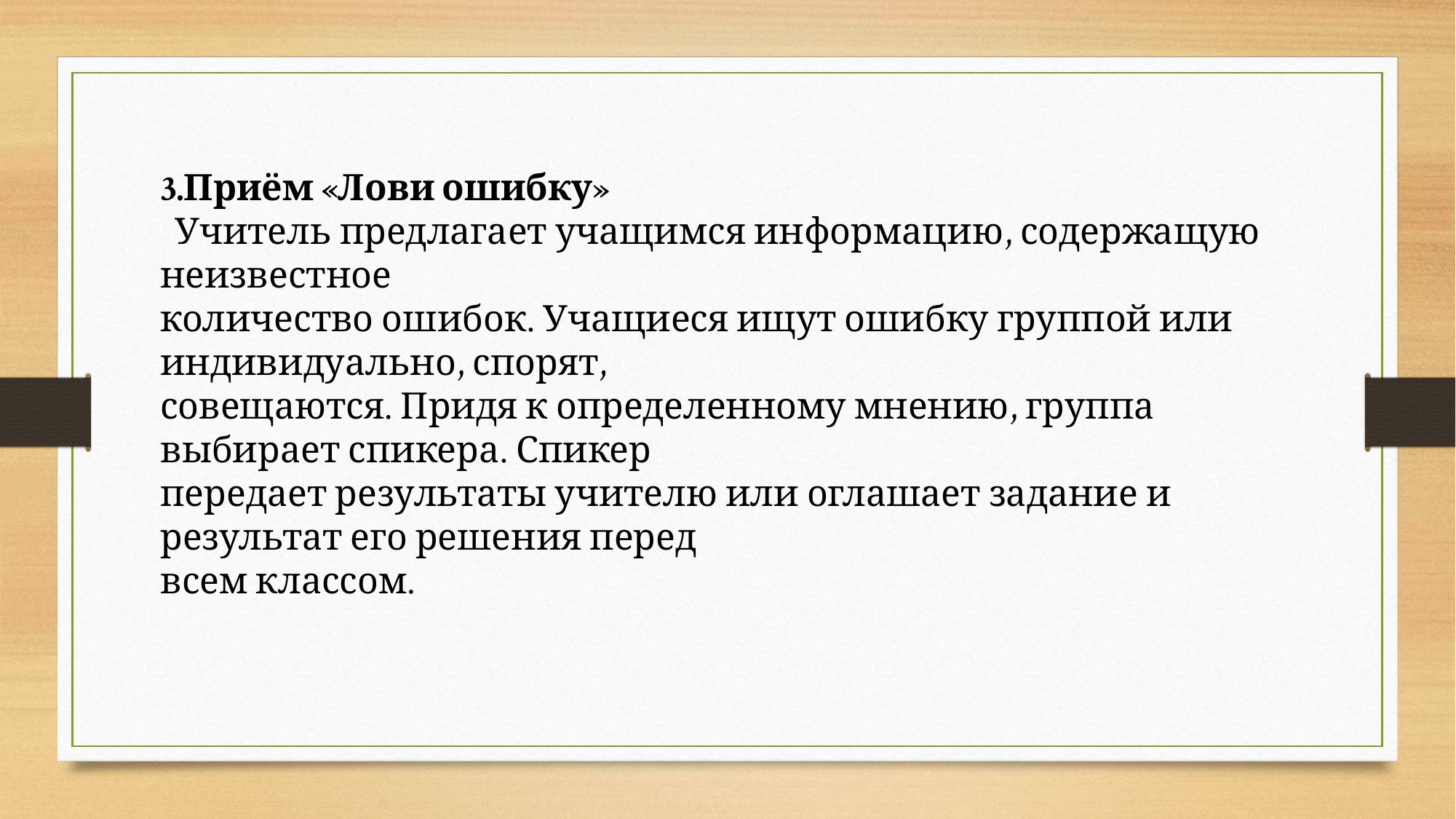

3.Приём «Лови ошибку»
  Учитель предлагает учащимся информацию, содержащую неизвестное
количество ошибок. Учащиеся ищут ошибку группой или индивидуально, спорят,
совещаются. Придя к определенному мнению, группа выбирает спикера. Спикер
передает результаты учителю или оглашает задание и результат его решения перед
всем классом.